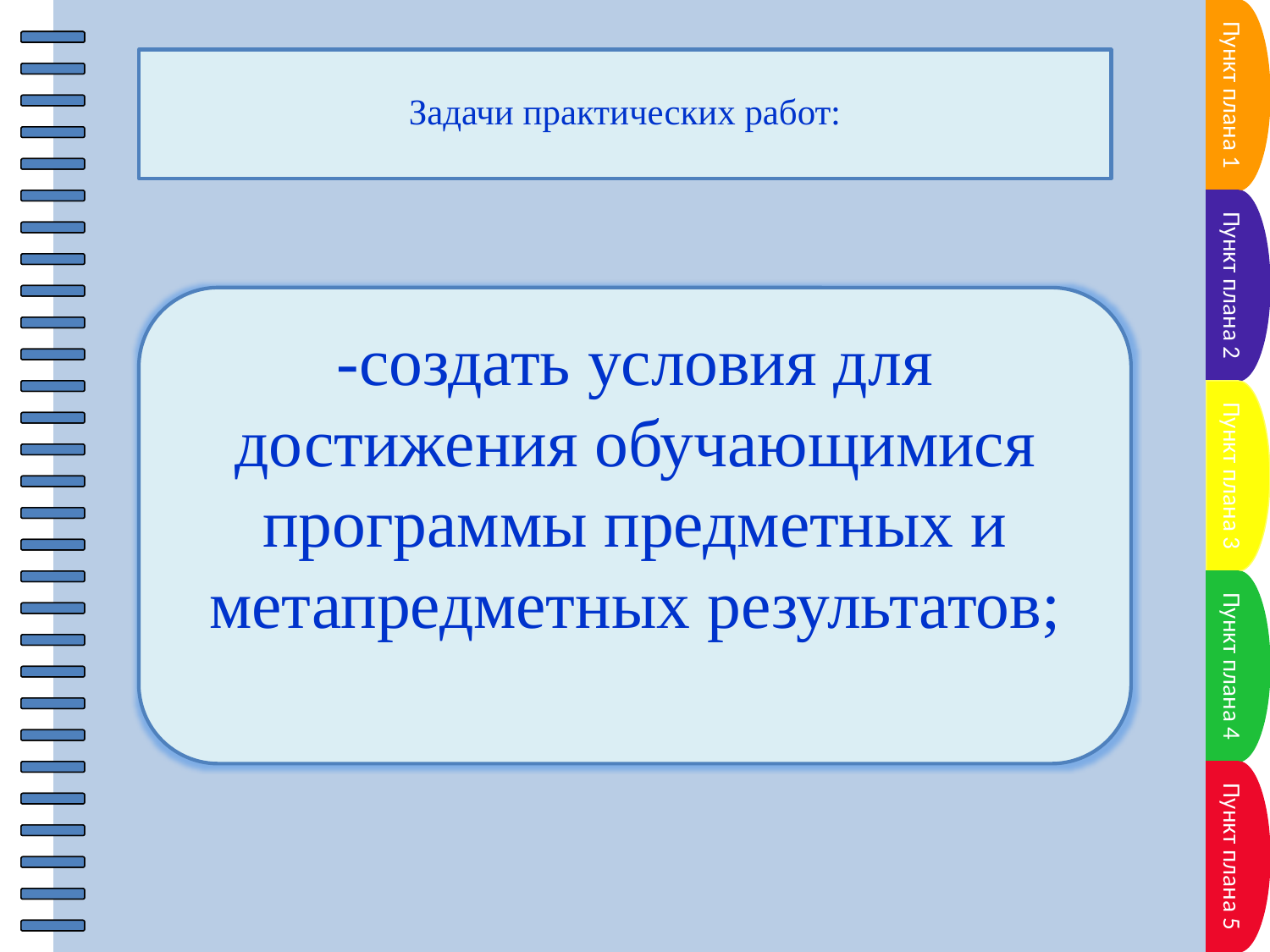

Пункт плана

Пункт плана
Пункт плана
Пункт плана
Пункт плана
Пункт плана 1

# Задачи практических работ:
Пункт плана 2
-создать условия для достижения обучающимися программы предметных и метапредметных результатов;
Пункт плана 3
Пункт плана 4
Пункт плана 5